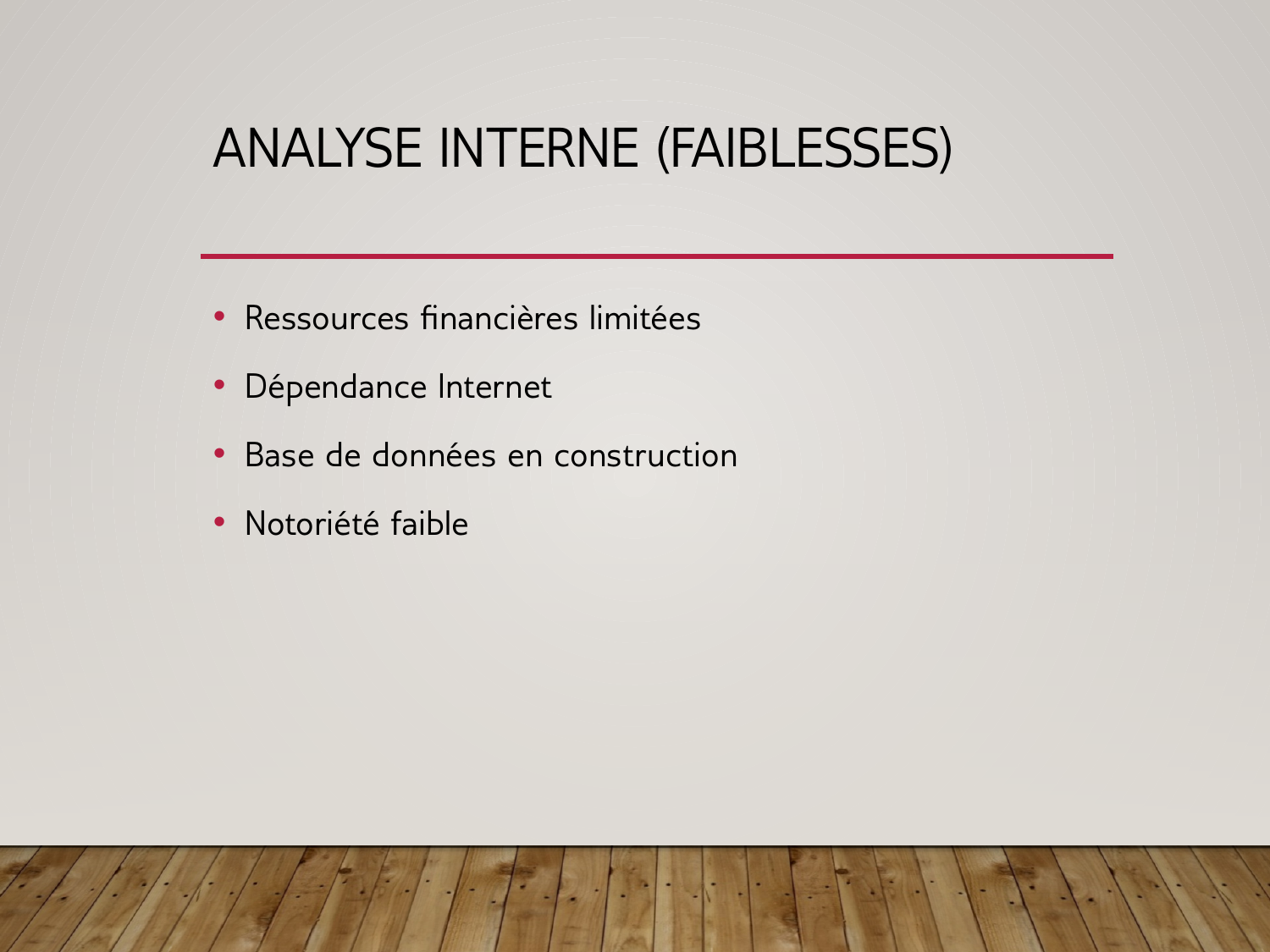

# Analyse interne (Faiblesses)
Ressources financières limitées
Dépendance Internet
Base de données en construction
Notoriété faible